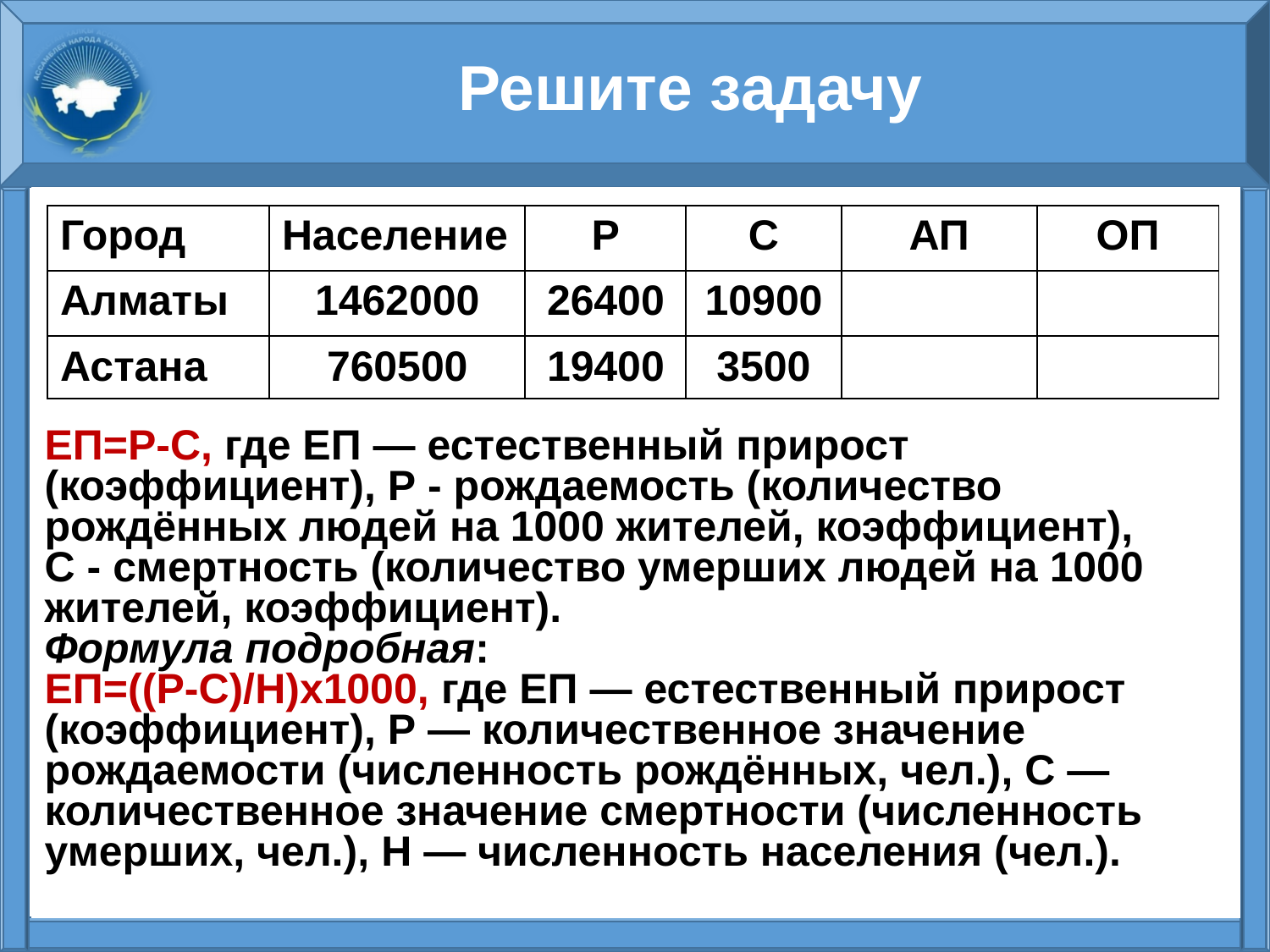

# Решите задачу

ЕП=Р-С, где ЕП — естественный прирост (коэффициент), Р - рождаемость (количество рождённых людей на 1000 жителей, коэффициент),
С - смертность (количество умерших людей на 1000 жителей, коэффициент).
Формула подробная:
ЕП=((Р-С)/Н)х1000, где ЕП — естественный прирост (коэффициент), Р — количественное значение рождаемости (численность рождённых, чел.), С — количественное значение смертности (численность умерших, чел.), Н — численность населения (чел.).
Рассчитайте абсолютный и относительный прирост населения в Алматы и Астане.
В 2012 году численность их населения составила соответственно 1 млн. 462 тысячи и 760,5 тысячи.
 Рождаемость составила соответственно 26,4 тысячи и 19,4 тысячи, смертность 10,9 тысячи и 3,5 тысячи человек.
| Город | Население | Р | С | АП | ОП |
| --- | --- | --- | --- | --- | --- |
| Алматы | 1462000 | 26400 | 10900 |  |  |
| Астана | 760500 | 19400 | 3500 |  |  |